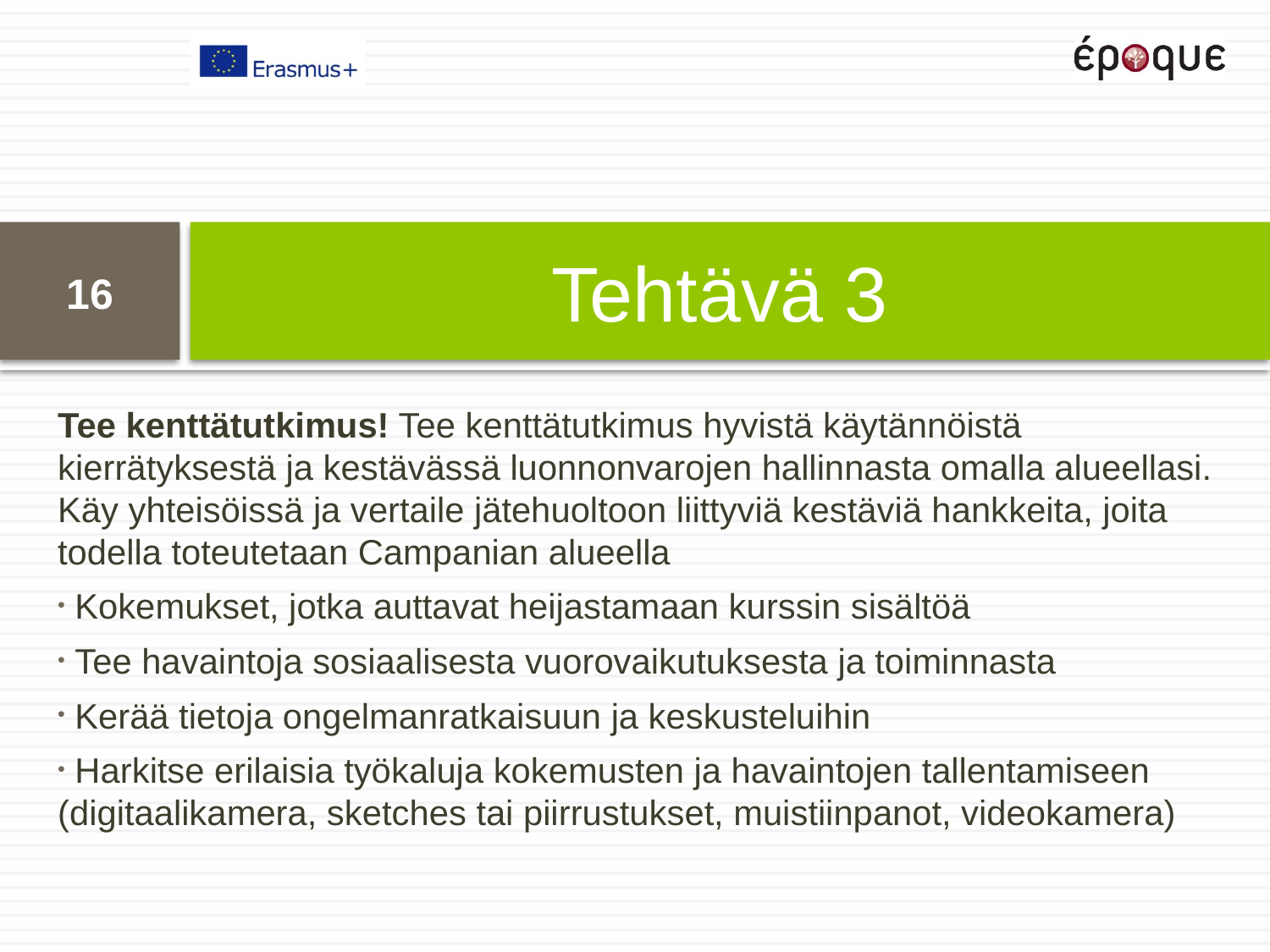

# Tehtävä 3
16
Tee kenttätutkimus! Tee kenttätutkimus hyvistä käytännöistä kierrätyksestä ja kestävässä luonnonvarojen hallinnasta omalla alueellasi. Käy yhteisöissä ja vertaile jätehuoltoon liittyviä kestäviä hankkeita, joita todella toteutetaan Campanian alueella
 Kokemukset, jotka auttavat heijastamaan kurssin sisältöä
 Tee havaintoja sosiaalisesta vuorovaikutuksesta ja toiminnasta
 Kerää tietoja ongelmanratkaisuun ja keskusteluihin
 Harkitse erilaisia työkaluja kokemusten ja havaintojen tallentamiseen (digitaalikamera, sketches tai piirrustukset, muistiinpanot, videokamera)